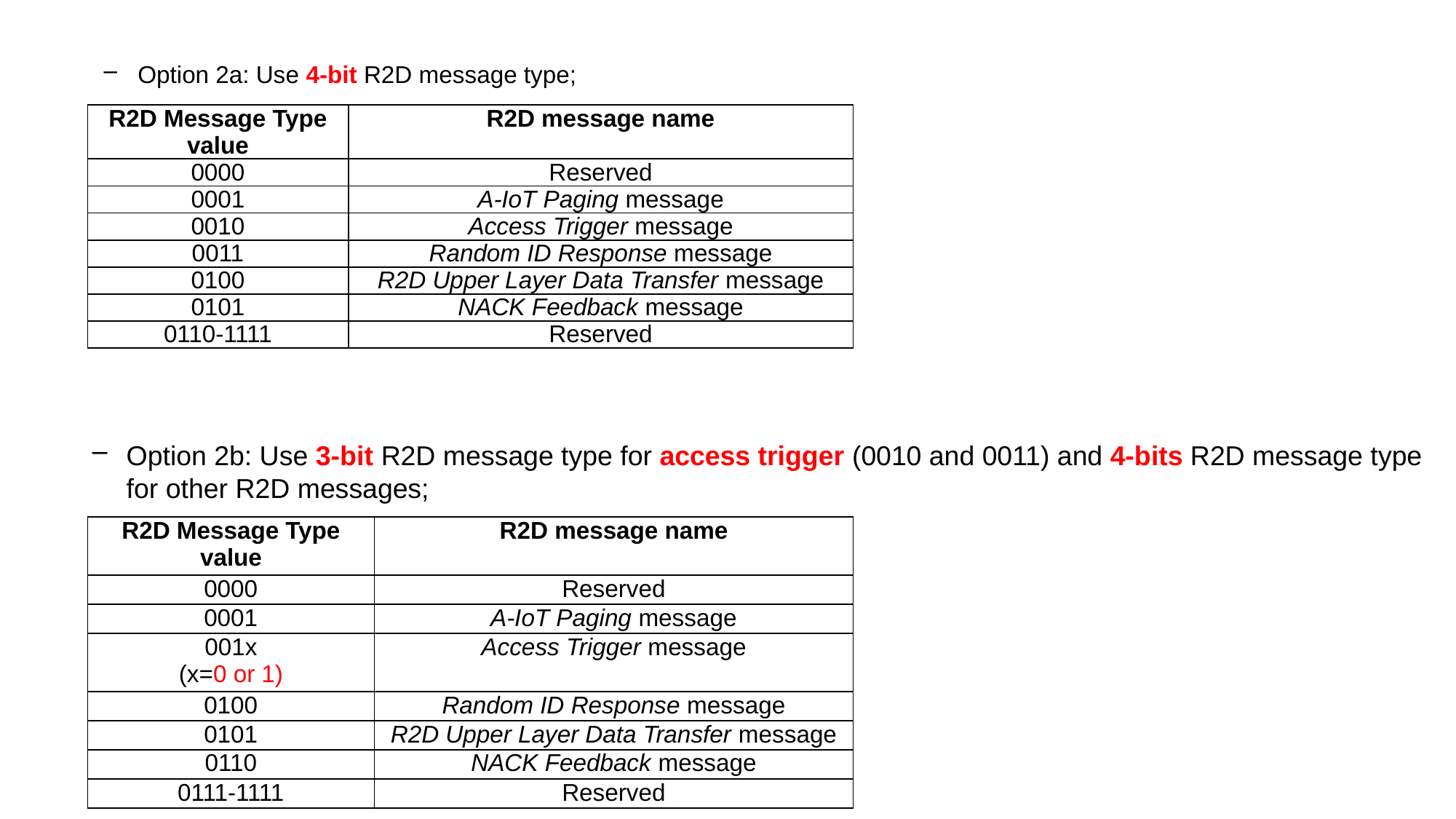

Option 2a: Use 4-bit R2D message type;
| R2D Message Type value | R2D message name |
| --- | --- |
| 0000 | Reserved |
| 0001 | A-IoT Paging message |
| 0010 | Access Trigger message |
| 0011 | Random ID Response message |
| 0100 | R2D Upper Layer Data Transfer message |
| 0101 | NACK Feedback message |
| 0110-1111 | Reserved |
Option 2b: Use 3-bit R2D message type for access trigger (0010 and 0011) and 4-bits R2D message type for other R2D messages;
| R2D Message Type value | R2D message name |
| --- | --- |
| 0000 | Reserved |
| 0001 | A-IoT Paging message |
| 001x (x=0 or 1) | Access Trigger message |
| 0100 | Random ID Response message |
| 0101 | R2D Upper Layer Data Transfer message |
| 0110 | NACK Feedback message |
| 0111-1111 | Reserved |